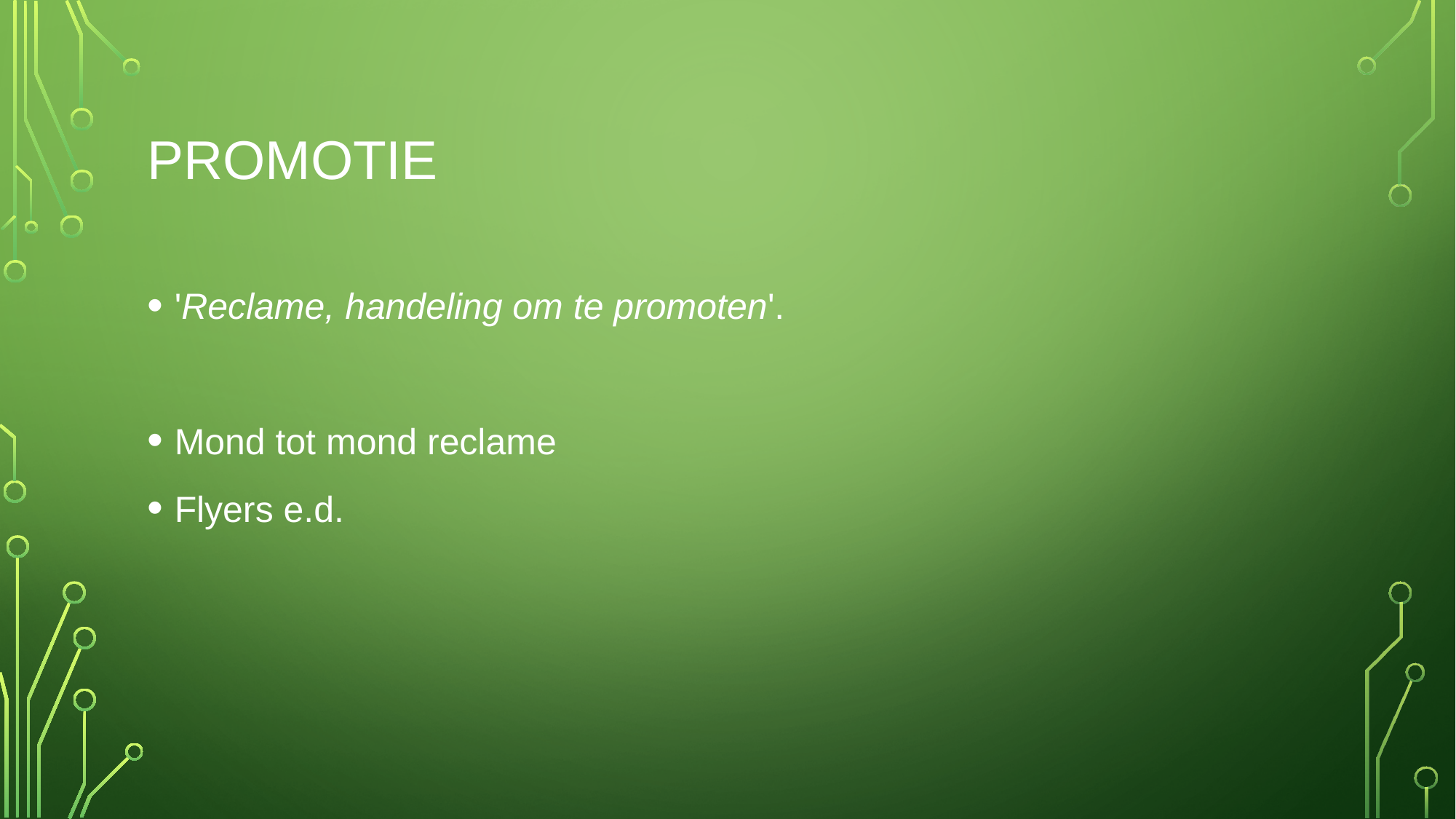

# Promotie
'Reclame, handeling om te promoten'.

Mond tot mond reclame
Flyers e.d.